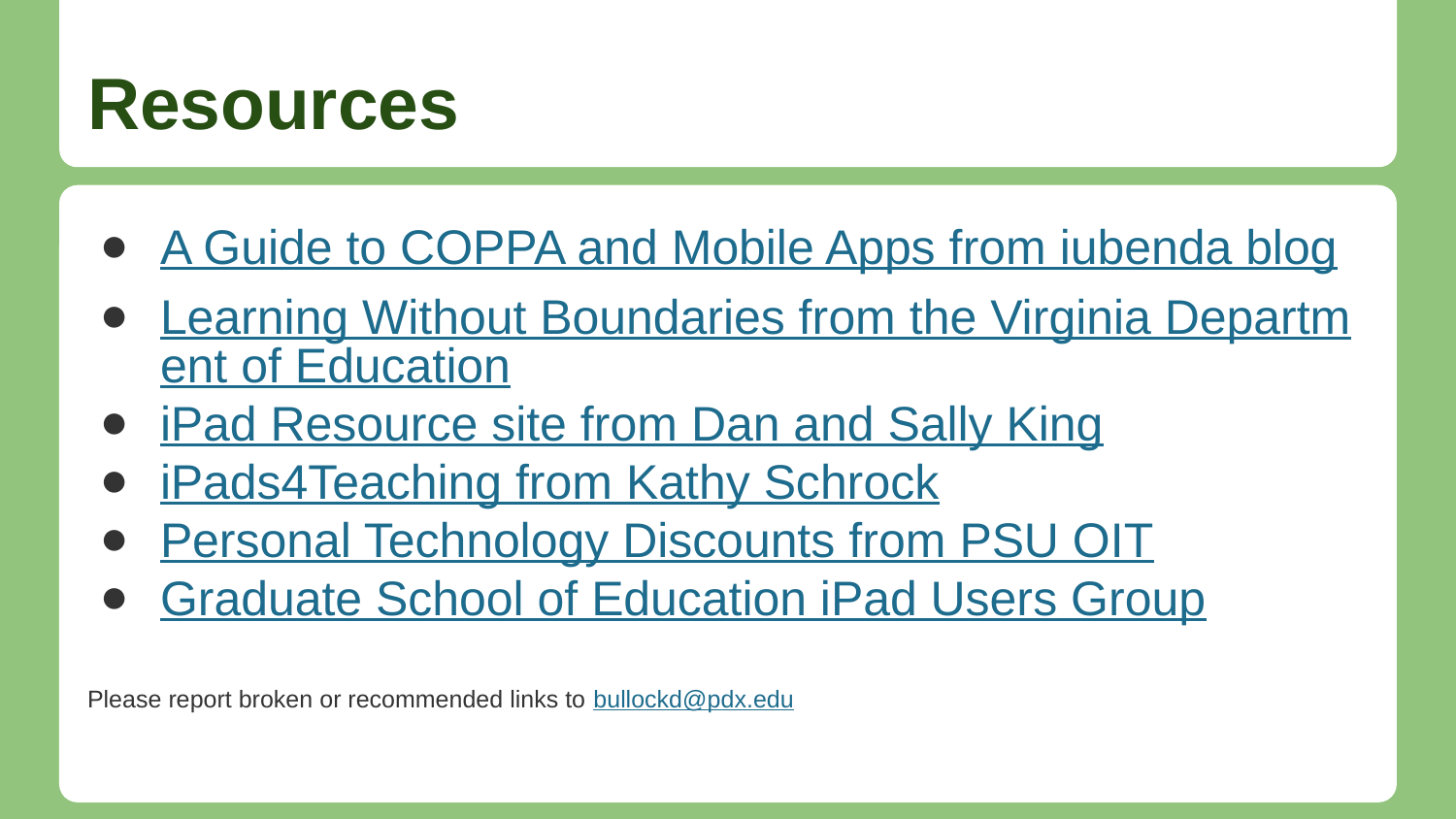

# Resources
A Guide to COPPA and Mobile Apps from iubenda blog
Learning Without Boundaries from the Virginia Department of Education
iPad Resource site from Dan and Sally King
iPads4Teaching from Kathy Schrock
Personal Technology Discounts from PSU OIT
Graduate School of Education iPad Users Group

Please report broken or recommended links to bullockd@pdx.edu